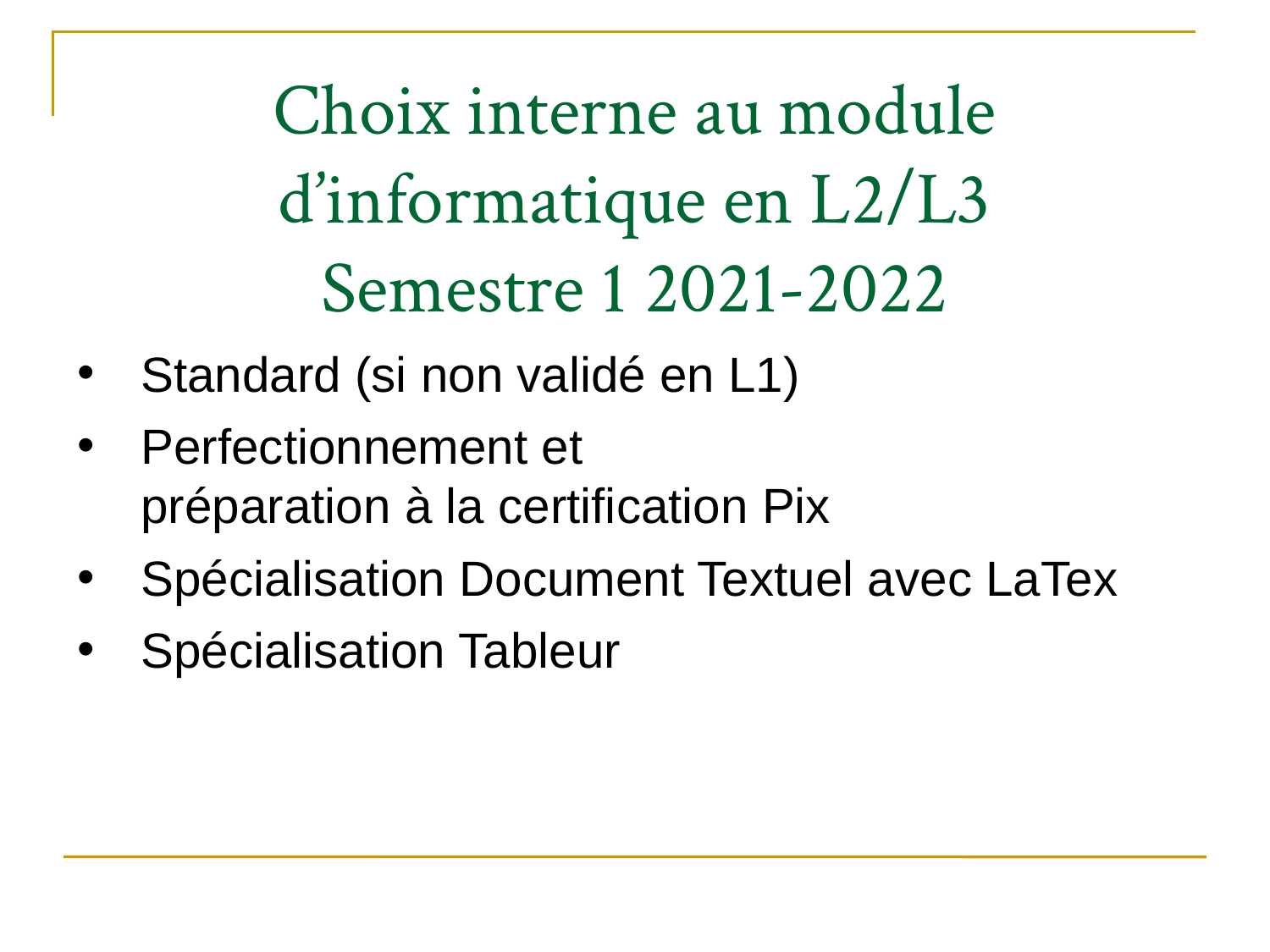

# Choix interne au module d’informatique en L2/L3 Semestre 1 2021-2022
Standard (si non validé en L1)
Perfectionnement et
préparation à la certification Pix
Spécialisation Document Textuel avec LaTex
Spécialisation Tableur